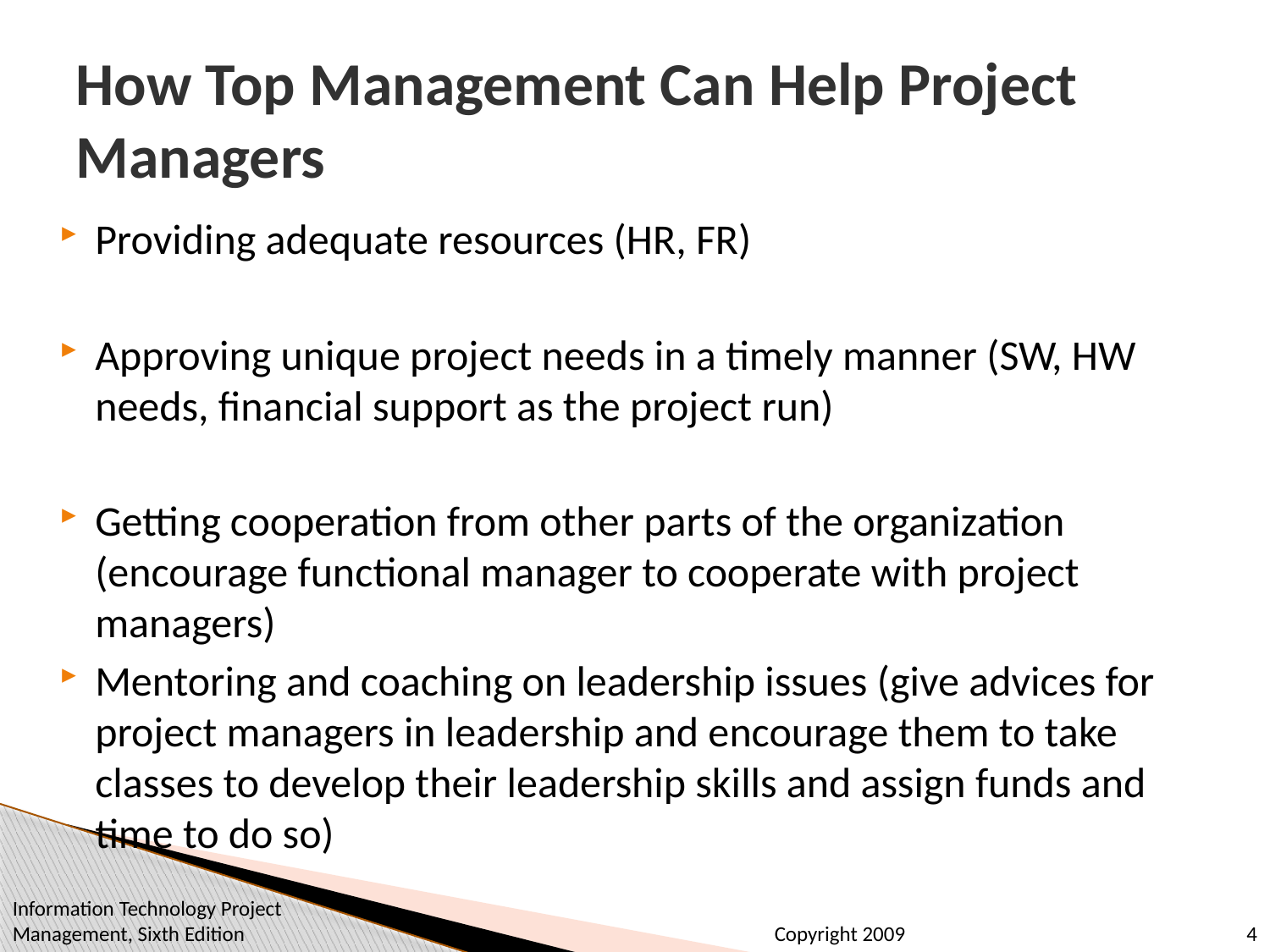

# How Top Management Can Help Project Managers
Providing adequate resources (HR, FR)

Approving unique project needs in a timely manner (SW, HW needs, financial support as the project run)

Getting cooperation from other parts of the organization (encourage functional manager to cooperate with project managers)
Mentoring and coaching on leadership issues (give advices for project managers in leadership and encourage them to take classes to develop their leadership skills and assign funds and time to do so)
Information Technology Project Management, Sixth Edition
4